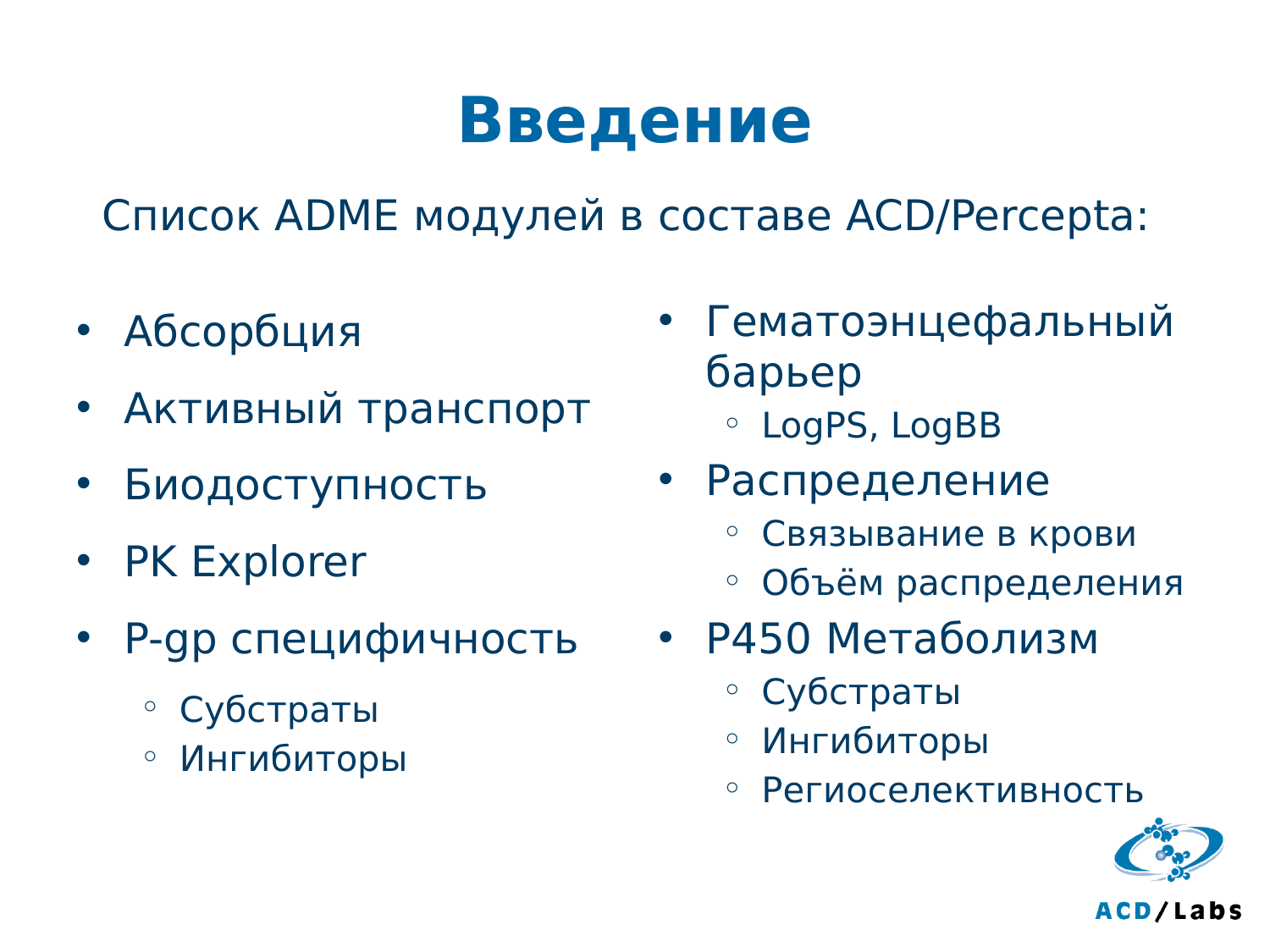

# Введение
Список ADME модулей в составе ACD/Percepta:
Гематоэнцефальный барьер
LogPS, LogBB
Распределение
Связывание в крови
Объём распределения
P450 Метаболизм
Субстраты
Ингибиторы
Региоселективность
Абсорбция
Активный транспорт
Биодоступность
PK Explorer
P-gp специфичность
Субстраты
Ингибиторы